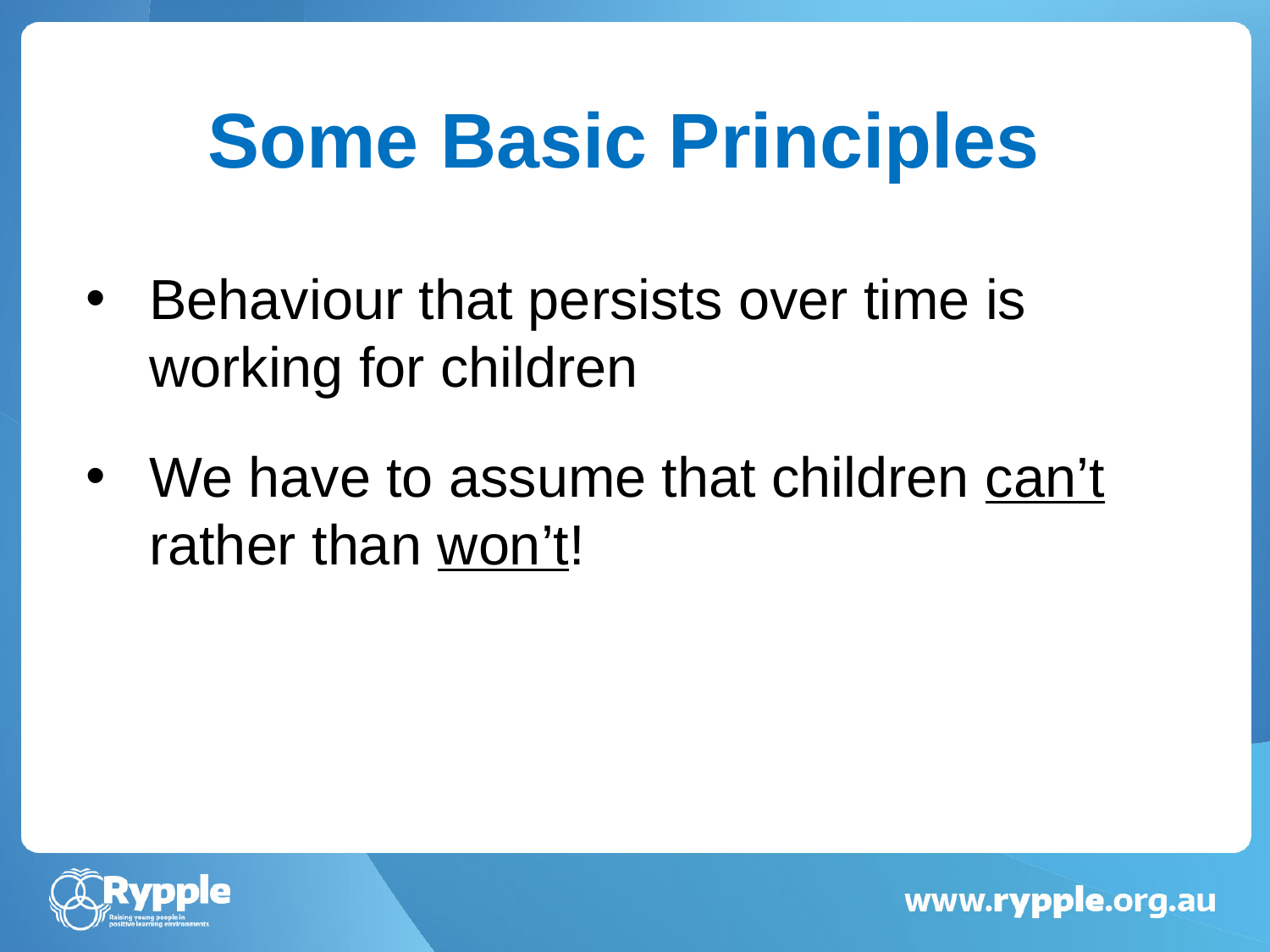

# Some Basic Principles
Behaviour that persists over time is working for children
We have to assume that children can’t rather than won’t!